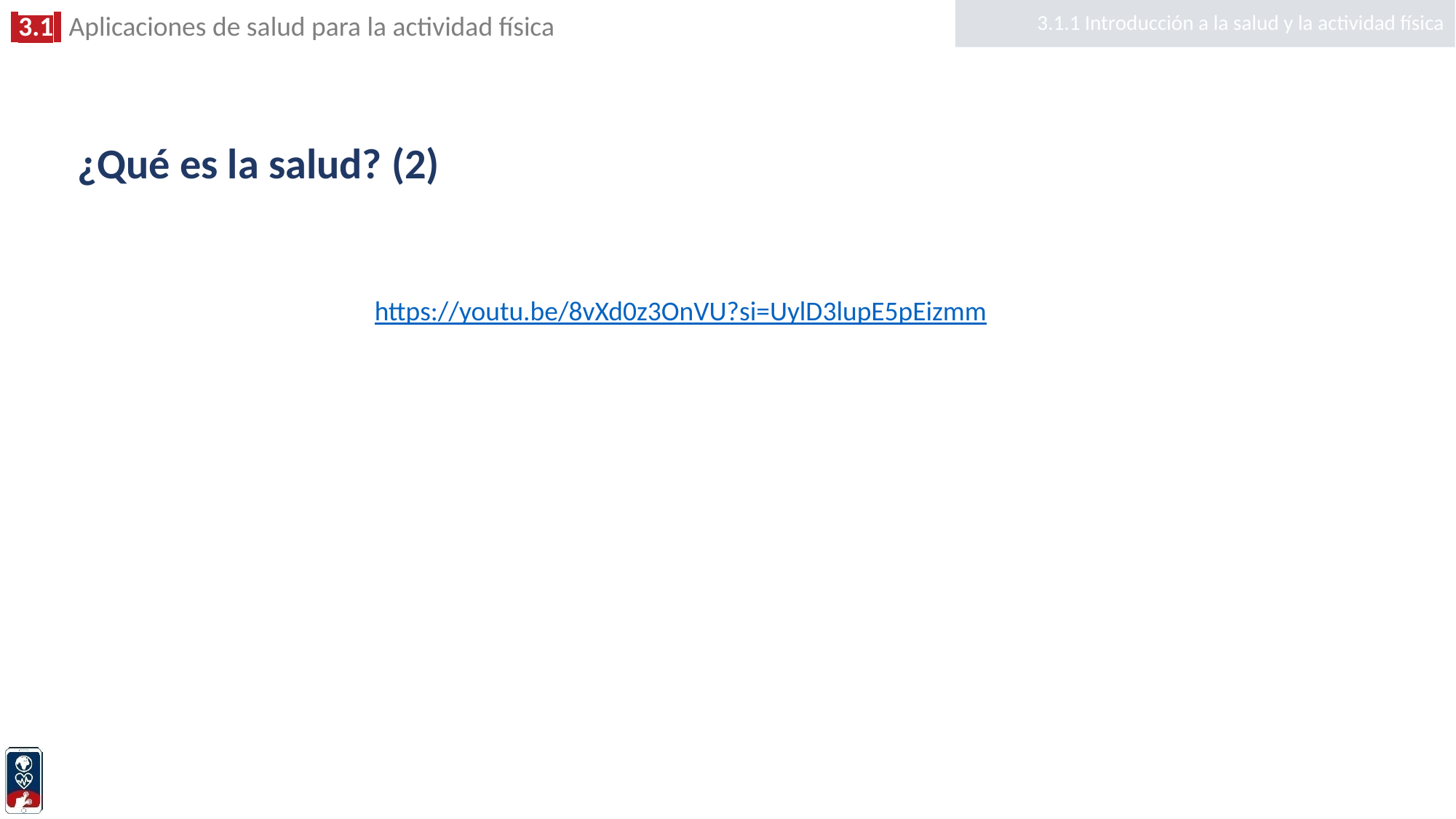

3.1.1 Introducción a la salud y la actividad física
# ¿Qué es la salud? (2)
https://youtu.be/8vXd0z3OnVU?si=UylD3lupE5pEizmm